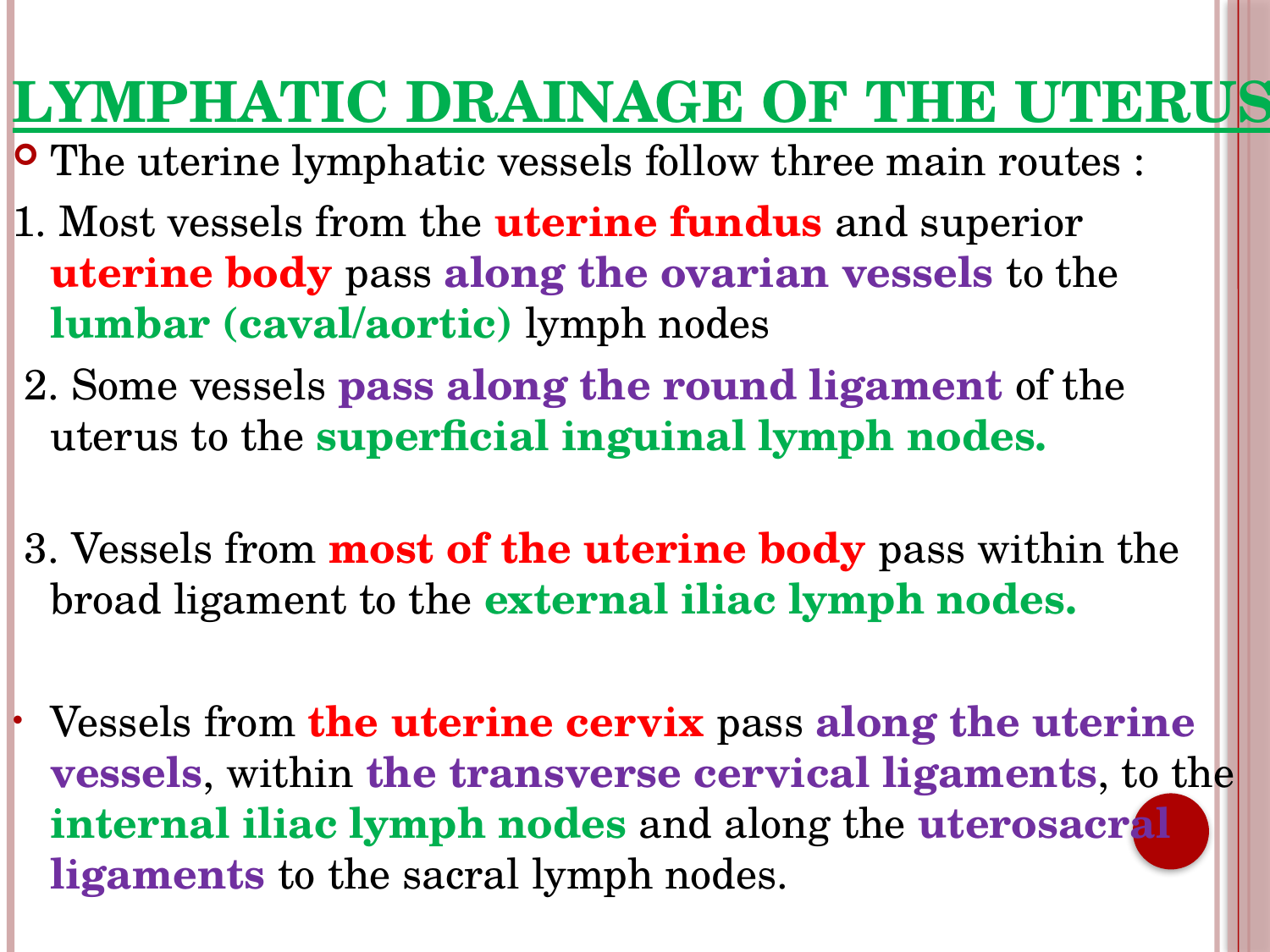

# Lymphatic Drainage of the Uterus
The uterine lymphatic vessels follow three main routes :
1. Most vessels from the uterine fundus and superior uterine body pass along the ovarian vessels to the lumbar (caval/aortic) lymph nodes
 2. Some vessels pass along the round ligament of the uterus to the superficial inguinal lymph nodes.
 3. Vessels from most of the uterine body pass within the broad ligament to the external iliac lymph nodes.

Vessels from the uterine cervix pass along the uterine vessels, within the transverse cervical ligaments, to the internal iliac lymph nodes and along the uterosacral ligaments to the sacral lymph nodes.